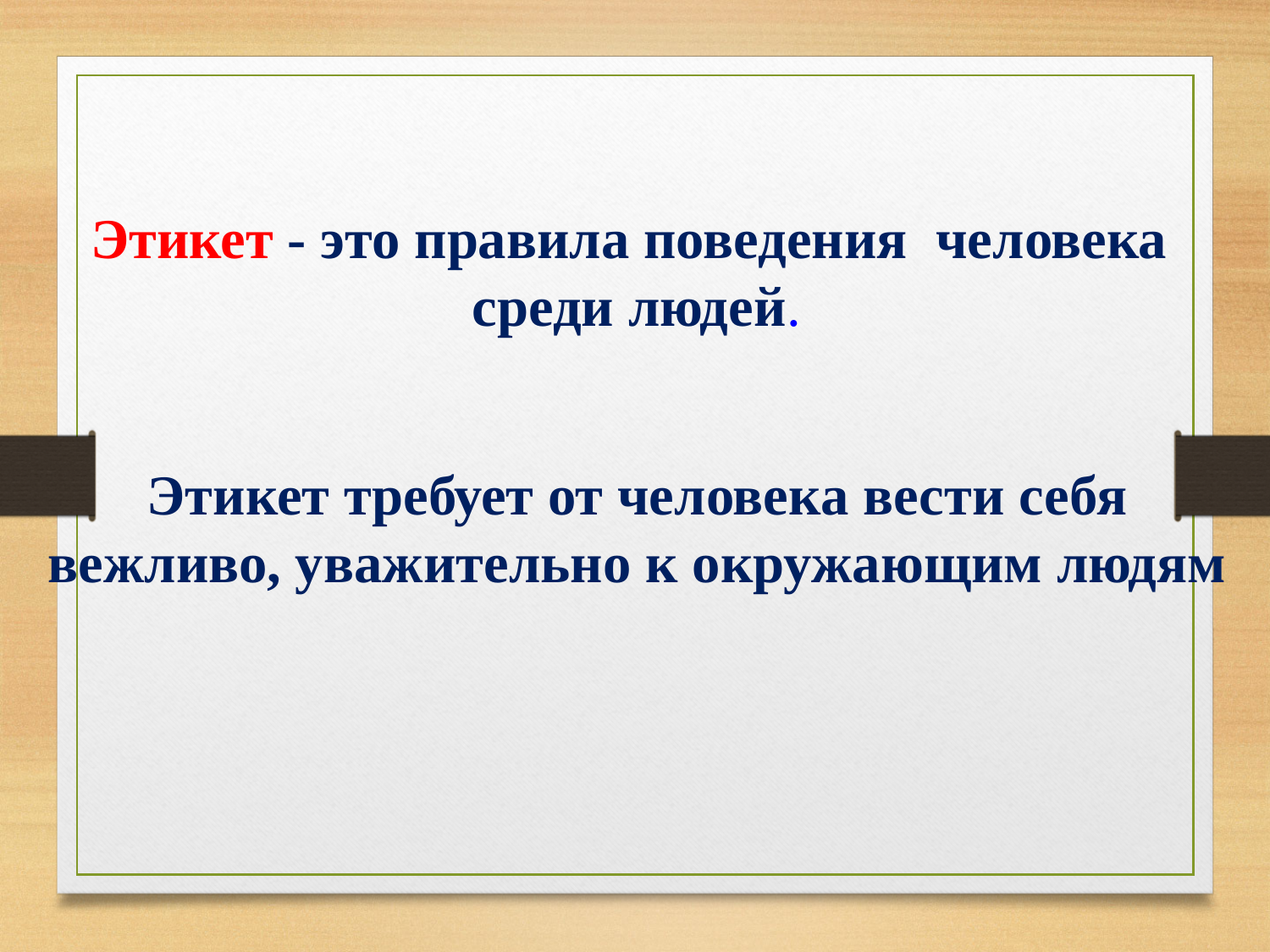

Этикет - это правила поведения  человека
 среди людей.

Этикет требует от человека вести себя вежливо, уважительно к окружающим людям